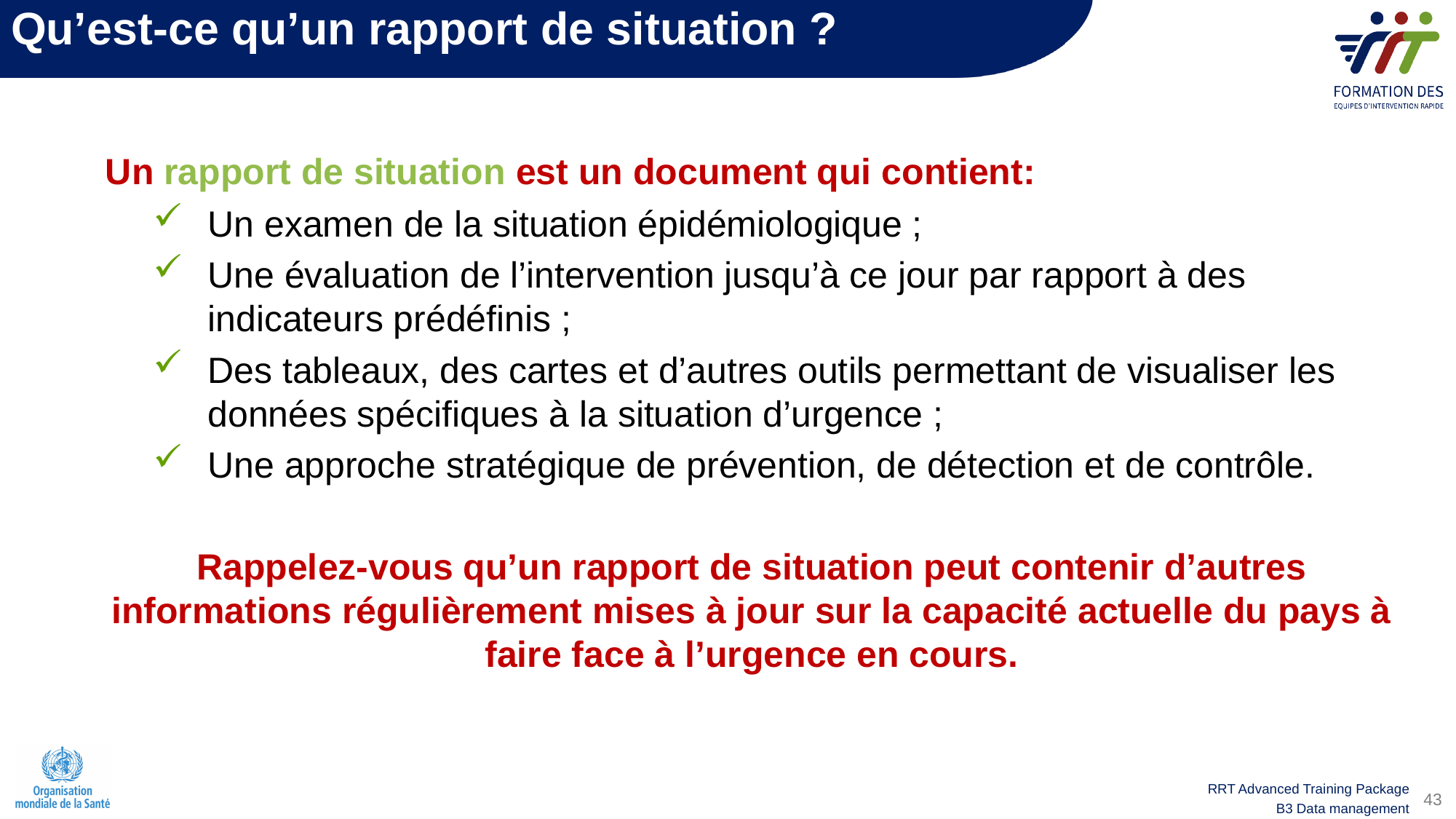

Qu’est-ce qu’un rapport de situation ?
Un rapport de situation est un document qui contient:
Un examen de la situation épidémiologique ;
Une évaluation de l’intervention jusqu’à ce jour par rapport à des indicateurs prédéfinis ;
Des tableaux, des cartes et d’autres outils permettant de visualiser les données spécifiques à la situation d’urgence ;
Une approche stratégique de prévention, de détection et de contrôle.

Rappelez-vous qu’un rapport de situation peut contenir d’autres informations régulièrement mises à jour sur la capacité actuelle du pays à faire face à l’urgence en cours.